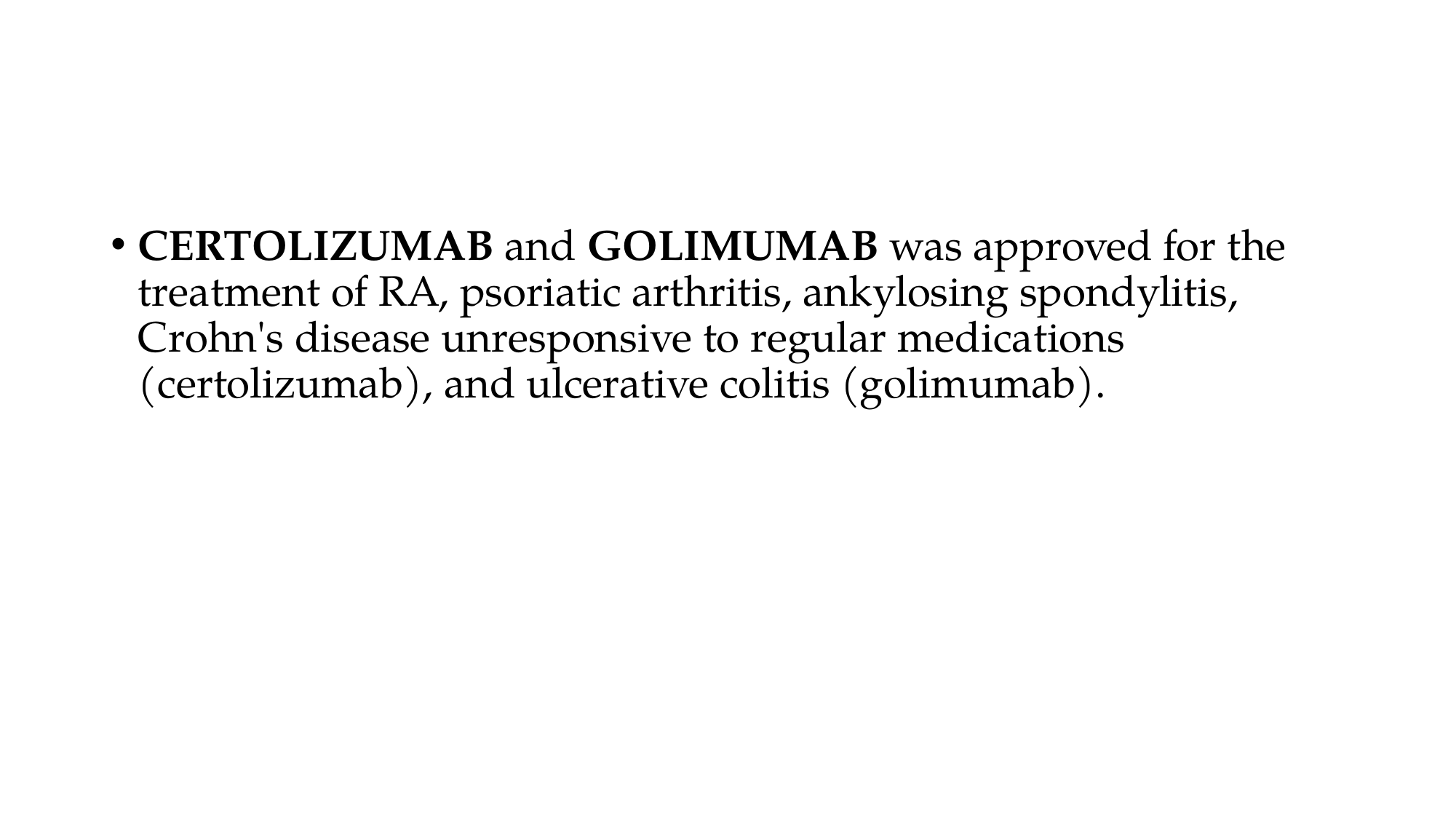

CERTOLIZUMAB and GOLIMUMAB was approved for the treatment of RA, psoriatic arthritis, ankylosing spondylitis, Crohn's disease unresponsive to regular medications (certolizumab), and ulcerative colitis (golimumab).